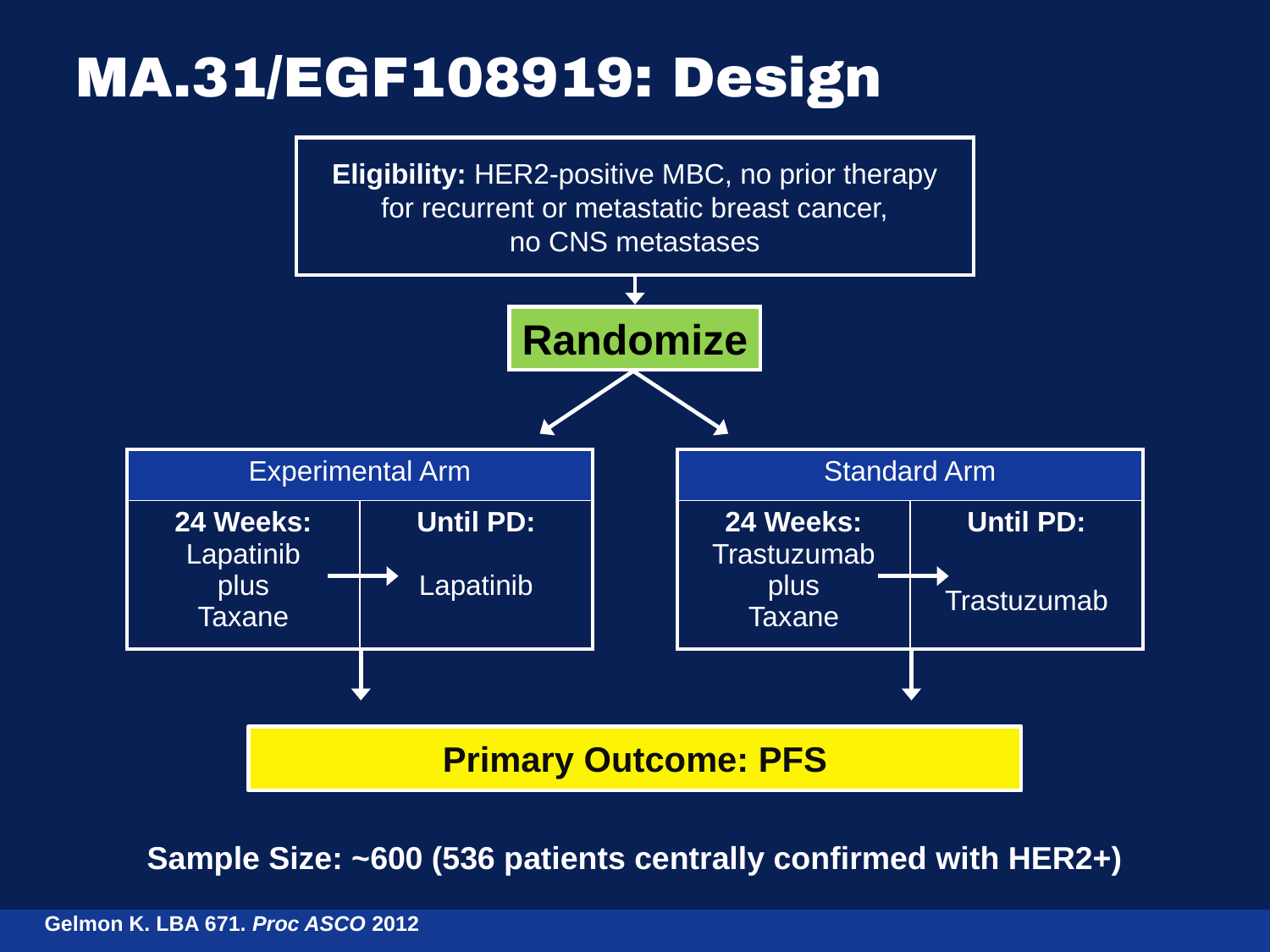

MA.31/EGF108919: Design
Eligibility: HER2-positive MBC, no prior therapy
 for recurrent or metastatic breast cancer,
no CNS metastases
Randomize
| Experimental Arm |  |
| --- | --- |
| 24 Weeks: Lapatinib plus Taxane | Until PD: Lapatinib |
| Standard Arm |  |
| --- | --- |
| 24 Weeks: Trastuzumab plus Taxane | Until PD: Trastuzumab |
Primary Outcome: PFS
Sample Size: ~600 (536 patients centrally confirmed with HER2+)
Gelmon K. LBA 671. Proc ASCO 2012